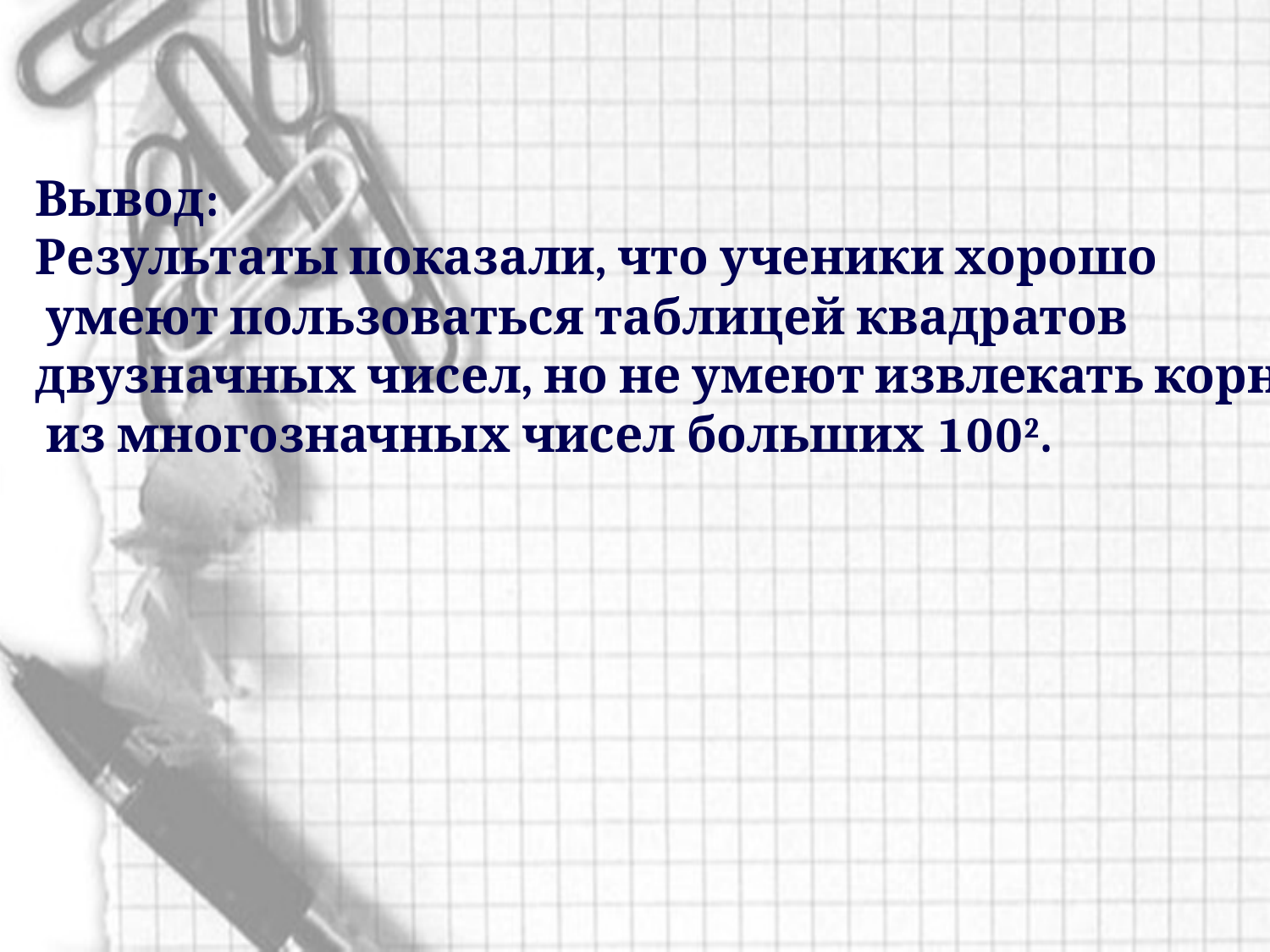

Вывод:
Результаты показали, что ученики хорошо
 умеют пользоваться таблицей квадратов
двузначных чисел, но не умеют извлекать корни
 из многозначных чисел больших 1002.